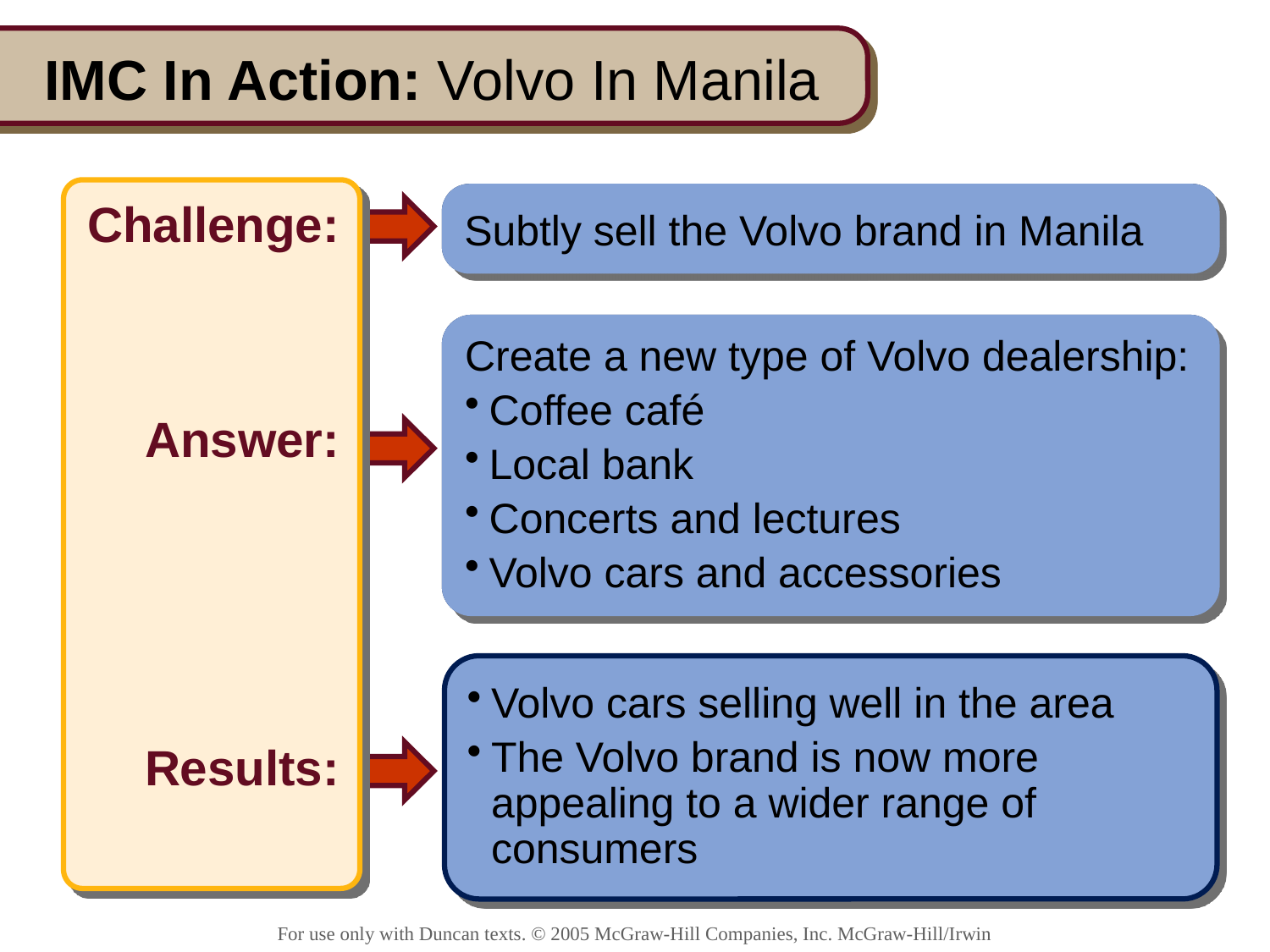

# IMC In Action: Volvo In Manila

Challenge:
Answer:
Results:
Subtly sell the Volvo brand in Manila

Subtly sell the Volvo brand in Manila
Create a new type of Volvo dealership:
Coffee café
Local bank
Concerts and lectures
Volvo cars and accessories

Create a new type of Volvo dealership:
Coffee café
Local bank
Concerts and lectures
Volvo cars and accessories
Volvo cars selling well in the area
The Volvo brand is now more appealing to a wider range of consumers